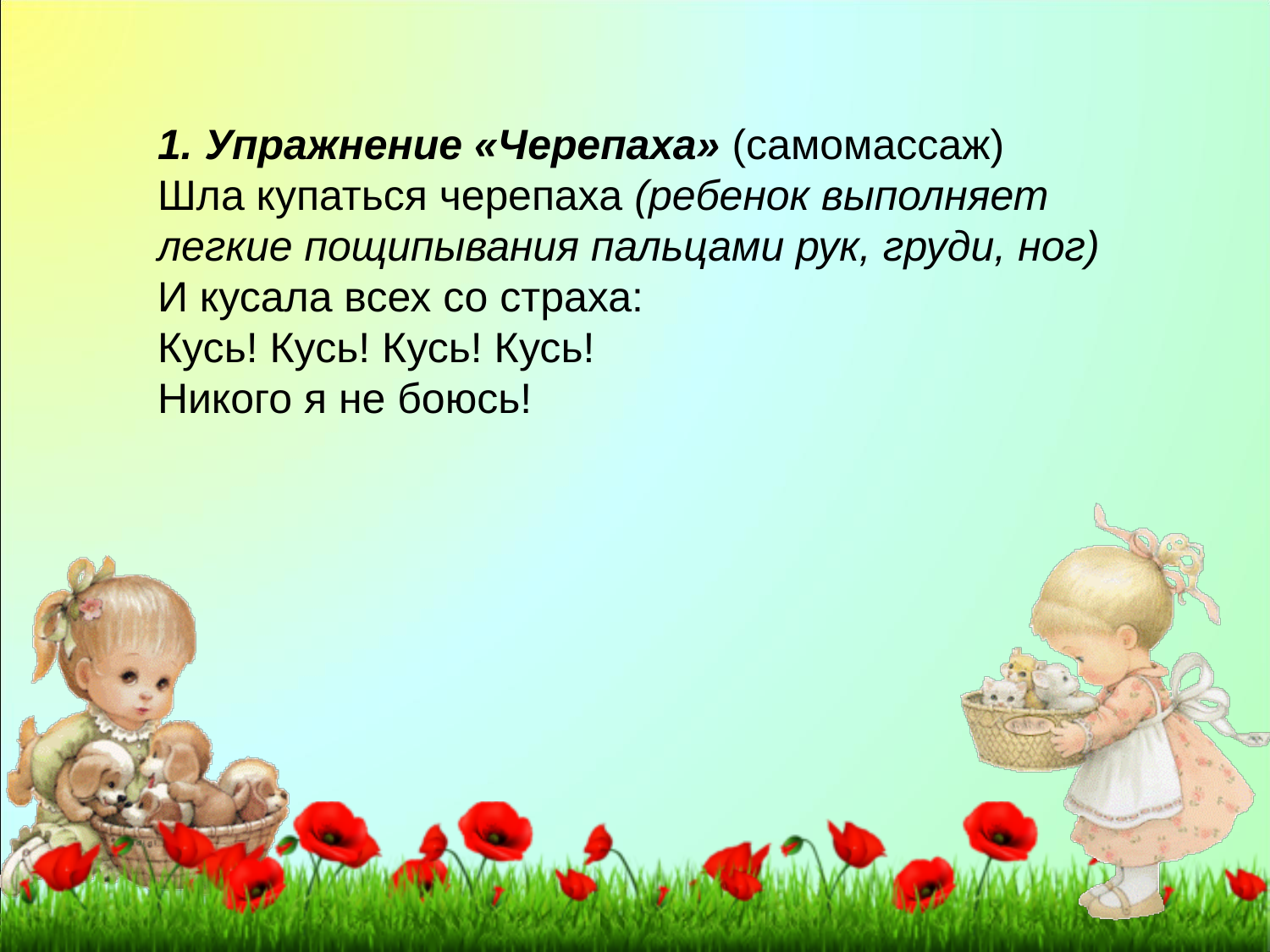

1. Упражнение «Черепаха» (самомассаж)
Шла купаться черепаха (ребенок выполняет легкие пощипывания пальцами рук, груди, ног) 
И кусала всех со страха:
Кусь! Кусь! Кусь! Кусь!
Никого я не боюсь!